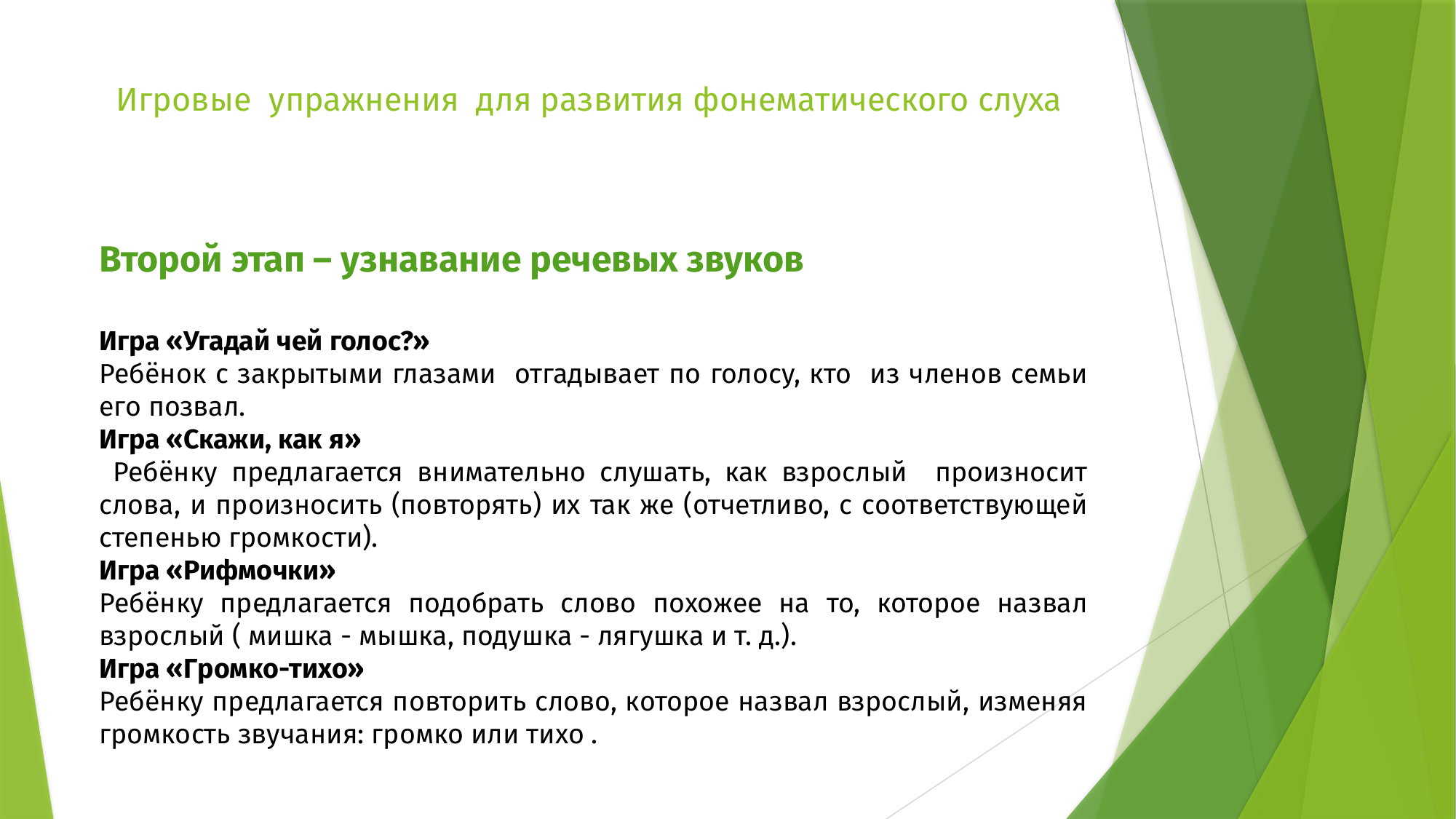

# Игровые  упражнения  для развития фонематического слуха
Второй этап – узнавание речевых звуков

Игра «Угадай чей голос?»
Ребёнок с закрытыми глазами  отгадывает по голосу, кто  из членов семьи его позвал.
Игра «Скажи, как я»
 Ребёнку предлагается внимательно слушать, как взрослый  произносит слова, и произносить (повторять) их так же (отчетливо, с соответствующей степенью громкости).
Игра «Рифмочки»
Ребёнку предлагается подобрать слово похожее на то, которое назвал взрослый ( мишка - мышка, подушка - лягушка и т. д.).
Игра «Громко-тихо»
Ребёнку предлагается повторить слово, которое назвал взрослый, изменяя громкость звучания: громко или тихо .